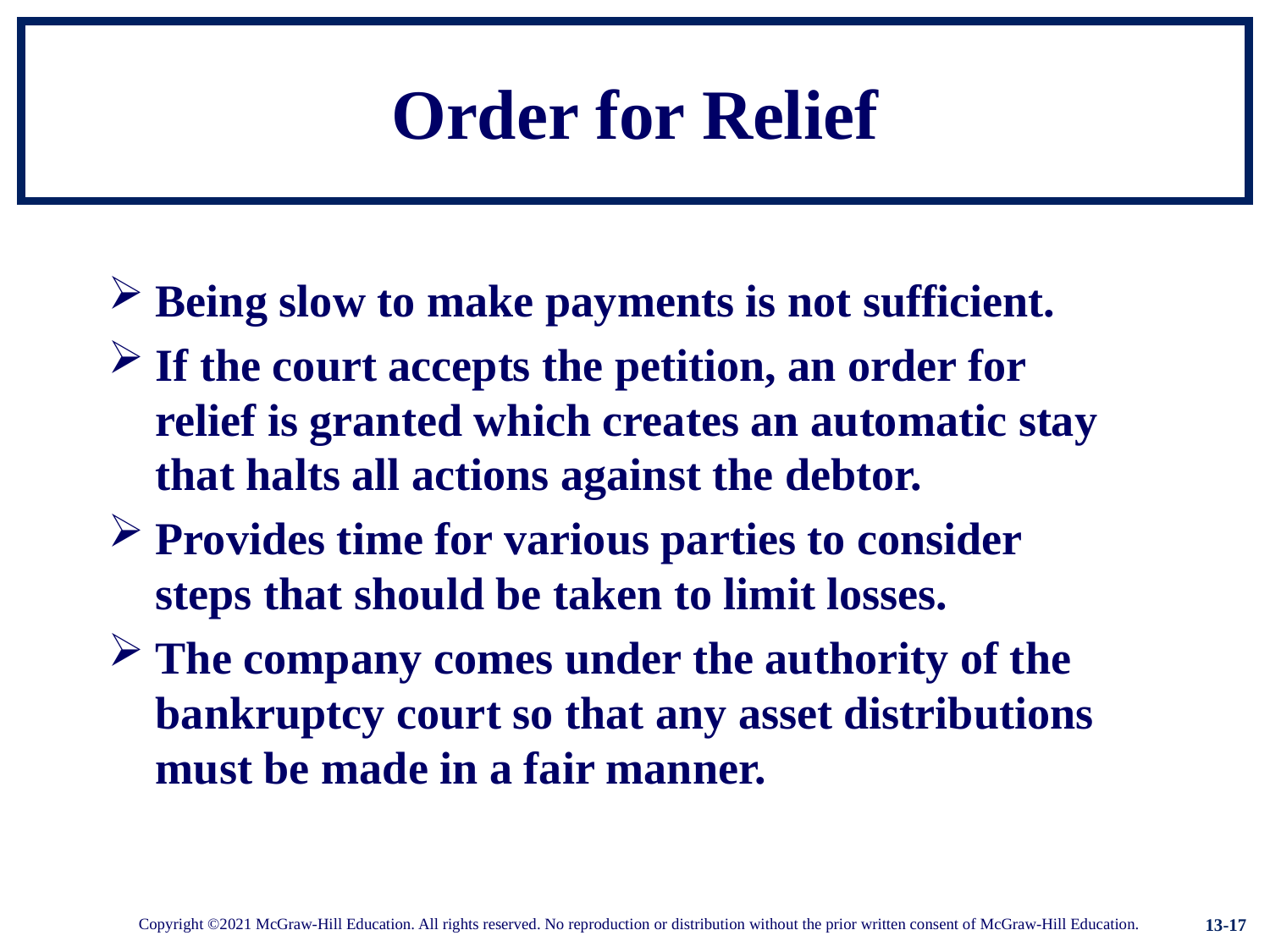

# Order for Relief
Being slow to make payments is not sufficient.
If the court accepts the petition, an order for relief is granted which creates an automatic stay that halts all actions against the debtor.
Provides time for various parties to consider steps that should be taken to limit losses.
The company comes under the authority of the bankruptcy court so that any asset distributions must be made in a fair manner.
13-17
Copyright ©2021 McGraw-Hill Education. All rights reserved. No reproduction or distribution without the prior written consent of McGraw-Hill Education.